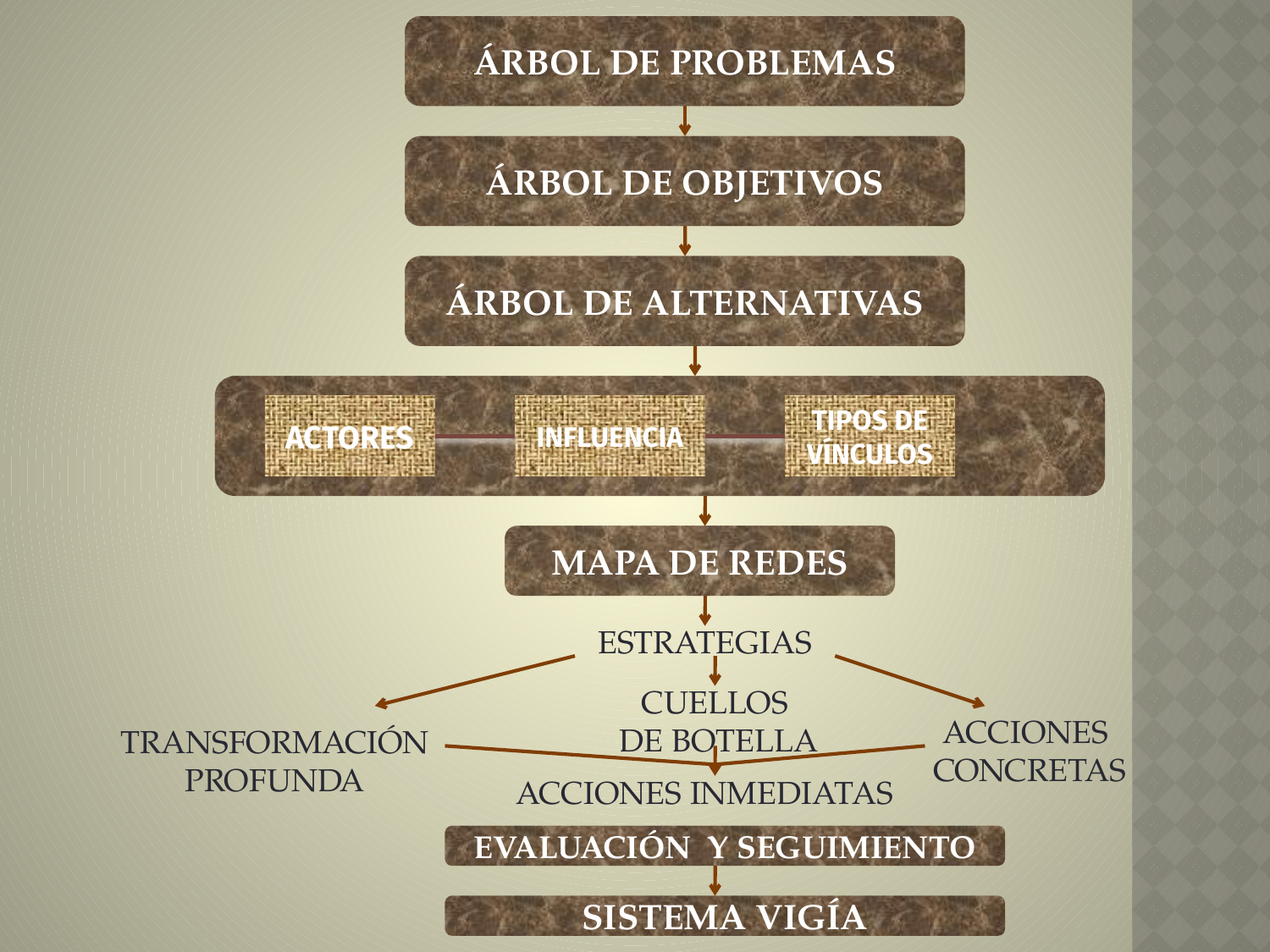

ÁRBOL DE PROBLEMAS
ÁRBOL DE OBJETIVOS
ÁRBOL DE ALTERNATIVAS

ACTORES
INFLUENCIA
TIPOS DE
VÍNCULOS
MAPA DE REDES
ESTRATEGIAS
CUELLOS
 DE BOTELLA
ACCIONES
CONCRETAS
TRANSFORMACIÓN PROFUNDA
ACCIONES INMEDIATAS
EVALUACIÓN  Y SEGUIMIENTO
SISTEMA VIGÍA